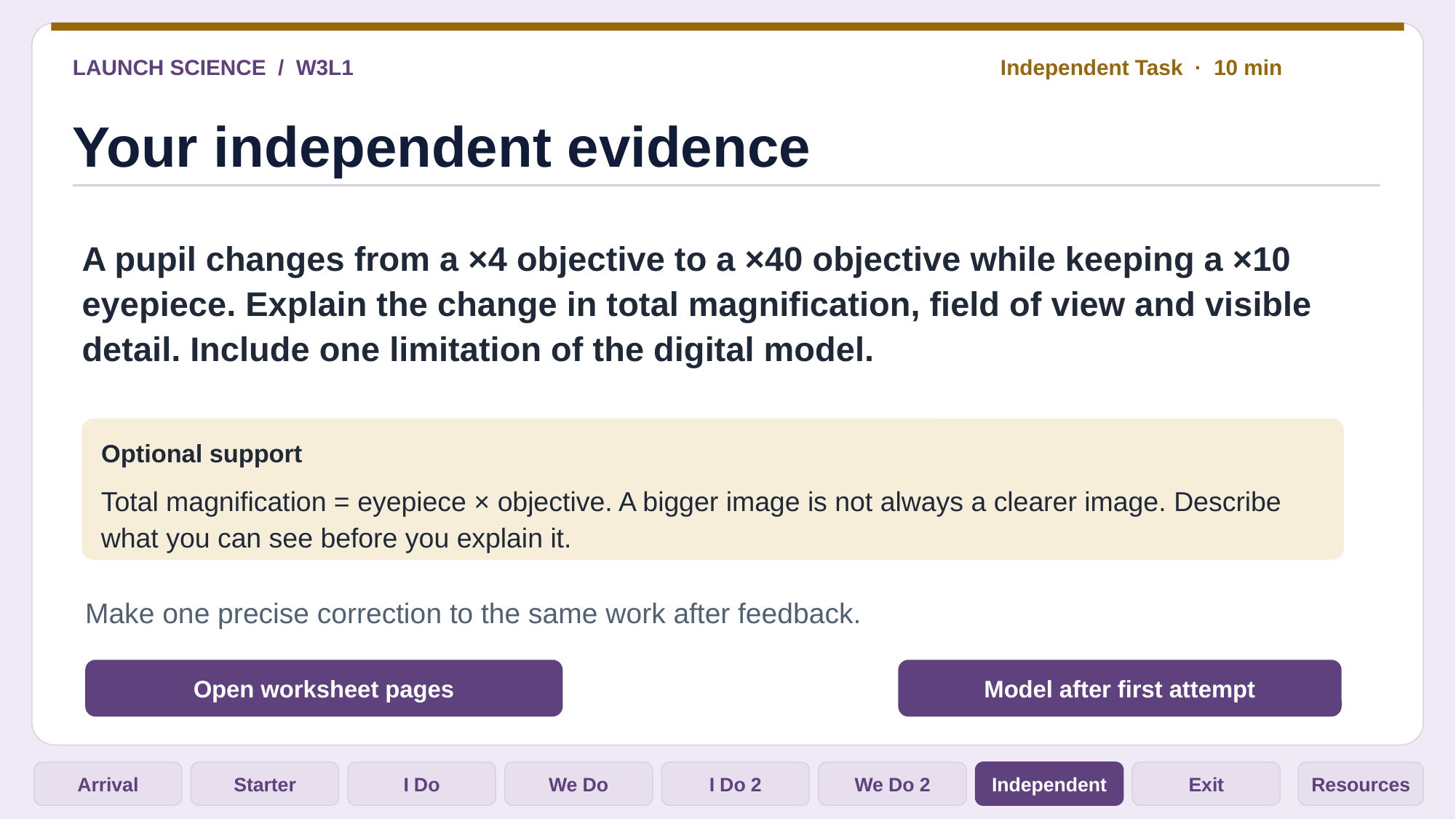

LAUNCH SCIENCE  /  W3L1
Independent Task  ·  10 min
Your independent evidence

A pupil changes from a ×4 objective to a ×40 objective while keeping a ×10 eyepiece. Explain the change in total magnification, field of view and visible detail. Include one limitation of the digital model.

Optional support
Total magnification = eyepiece × objective. A bigger image is not always a clearer image. Describe what you can see before you explain it.
Make one precise correction to the same work after feedback.
Open worksheet pages
Model after first attempt
Arrival
Starter
I Do
We Do
I Do 2
We Do 2
Independent
Exit
Resources